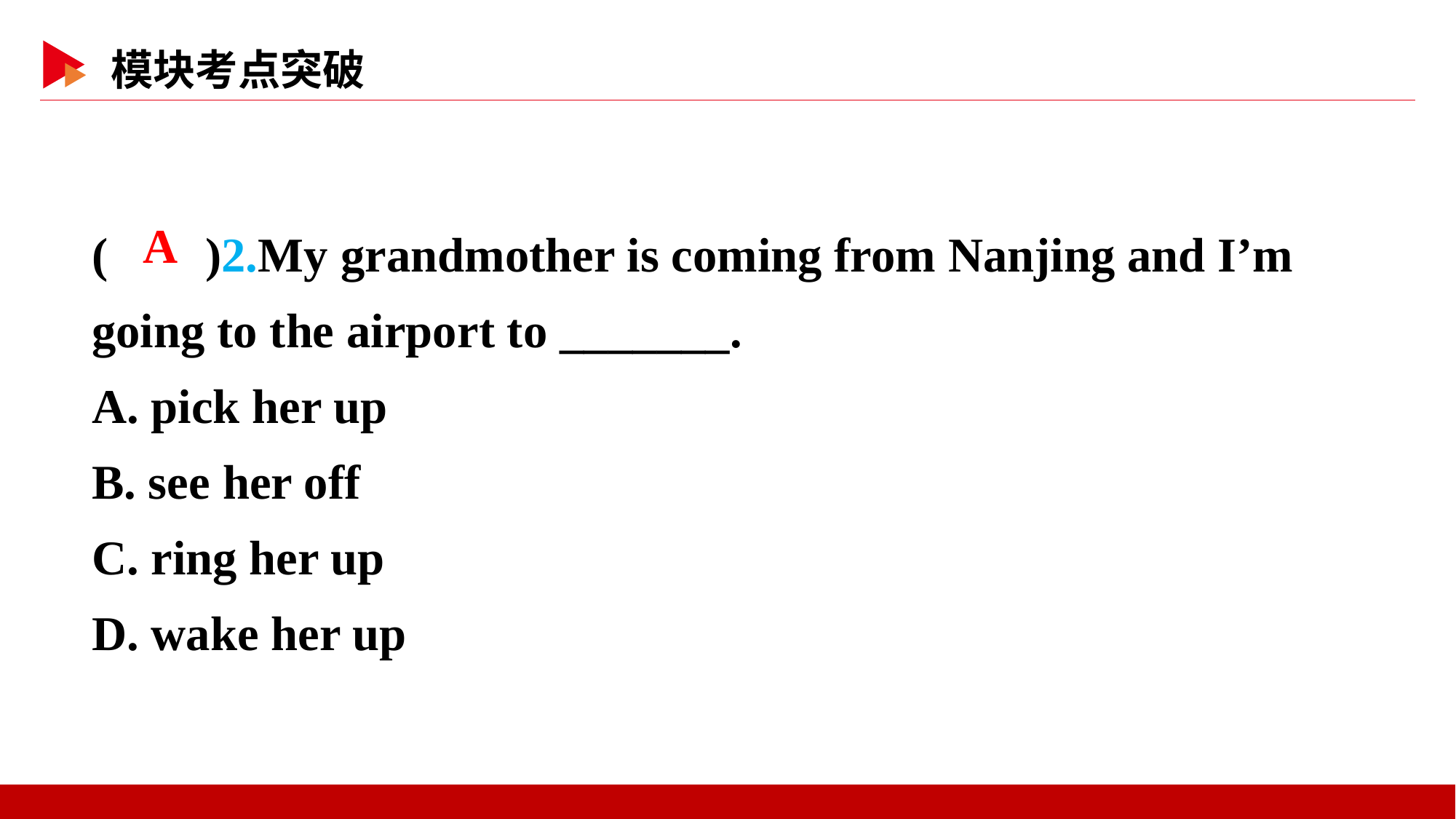

(        )2.My grandmother is coming from Nanjing and I’m going to the airport to _______.
A. pick her up
B. see her off
C. ring her up
D. wake her up
   A